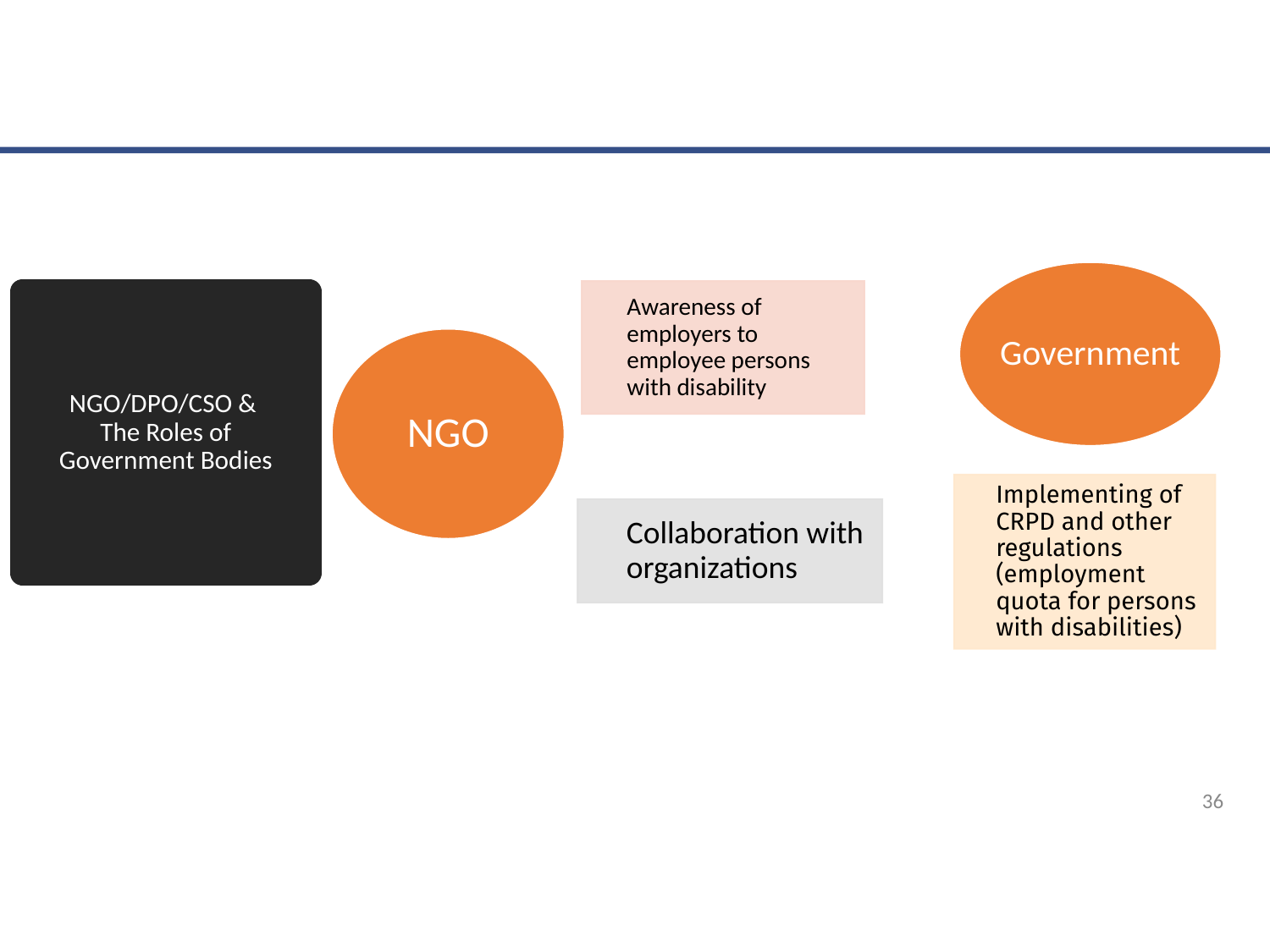

Awareness of employers to employee persons with disability
Collaboration with organizations
NGO
Implementing of CRPD and other regulations (employment quota for persons with disabilities)
Government
# NGO/DPO/CSO & The Roles of Government Bodies
36